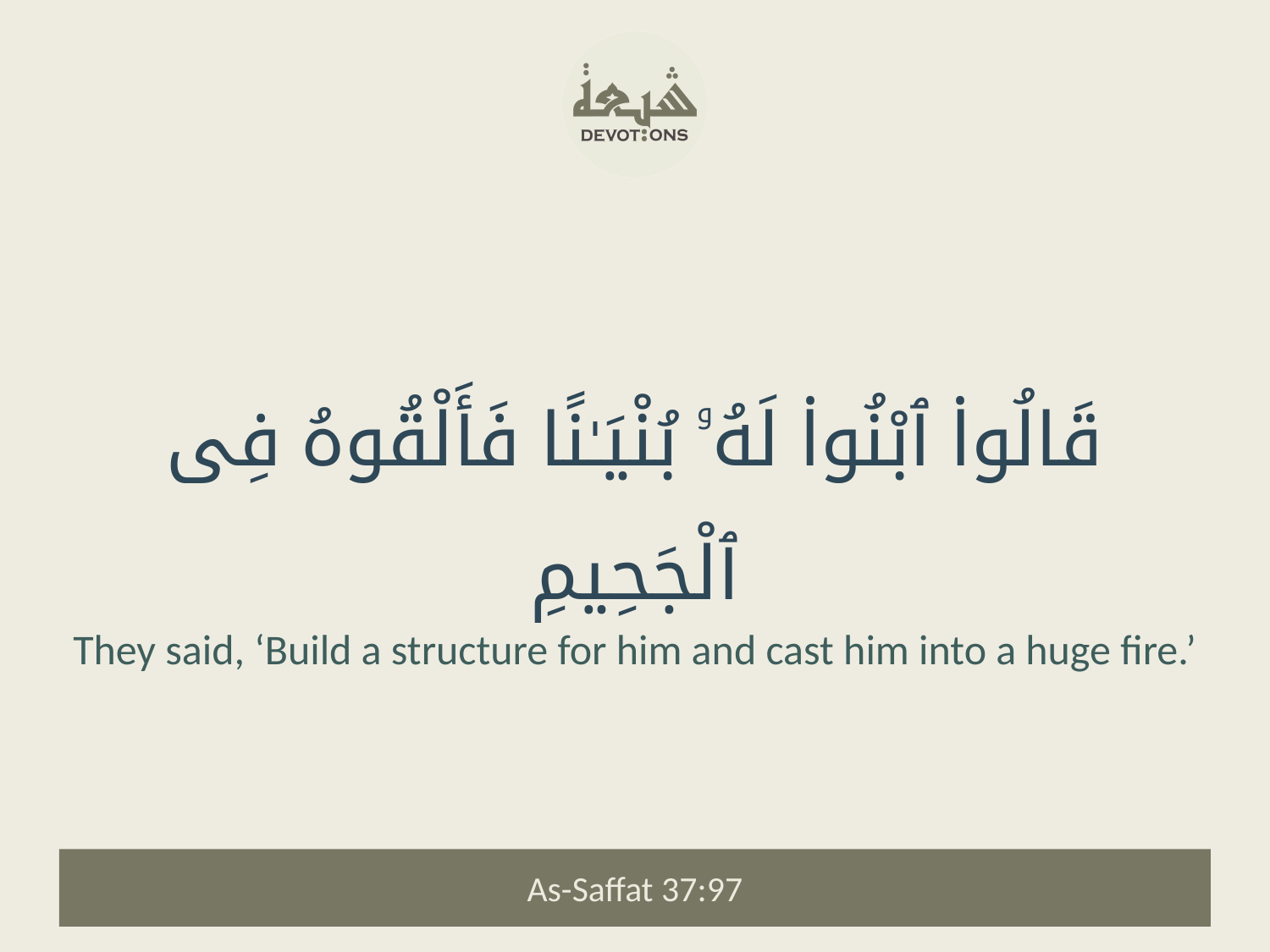

قَالُوا۟ ٱبْنُوا۟ لَهُۥ بُنْيَـٰنًا فَأَلْقُوهُ فِى ٱلْجَحِيمِ
They said, ‘Build a structure for him and cast him into a huge fire.’
As-Saffat 37:97